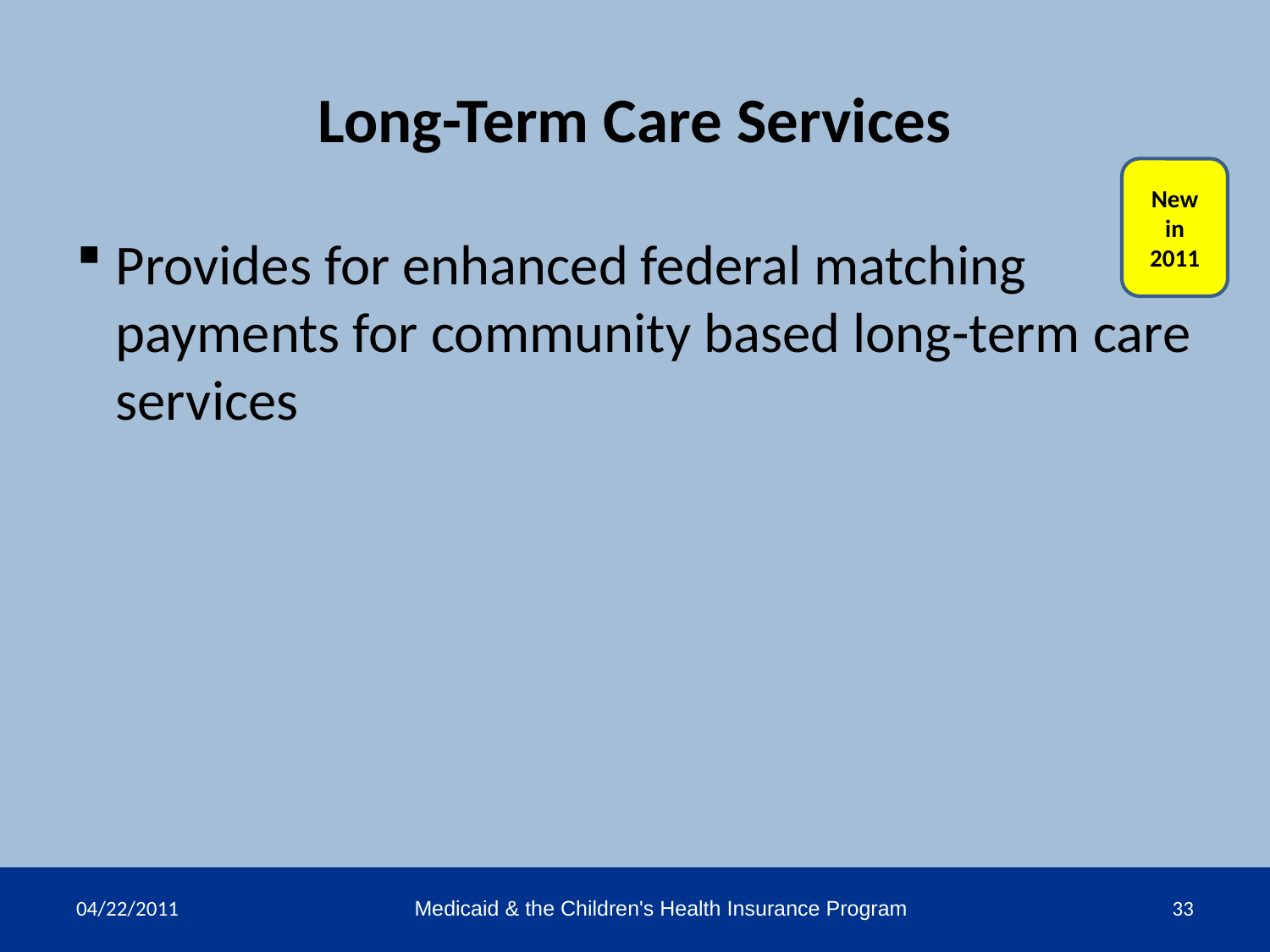

# Long-Term Care Services
New in 2011
Provides for enhanced federal matching payments for community based long-term care services
04/22/2011
Medicaid & the Children's Health Insurance Program
33